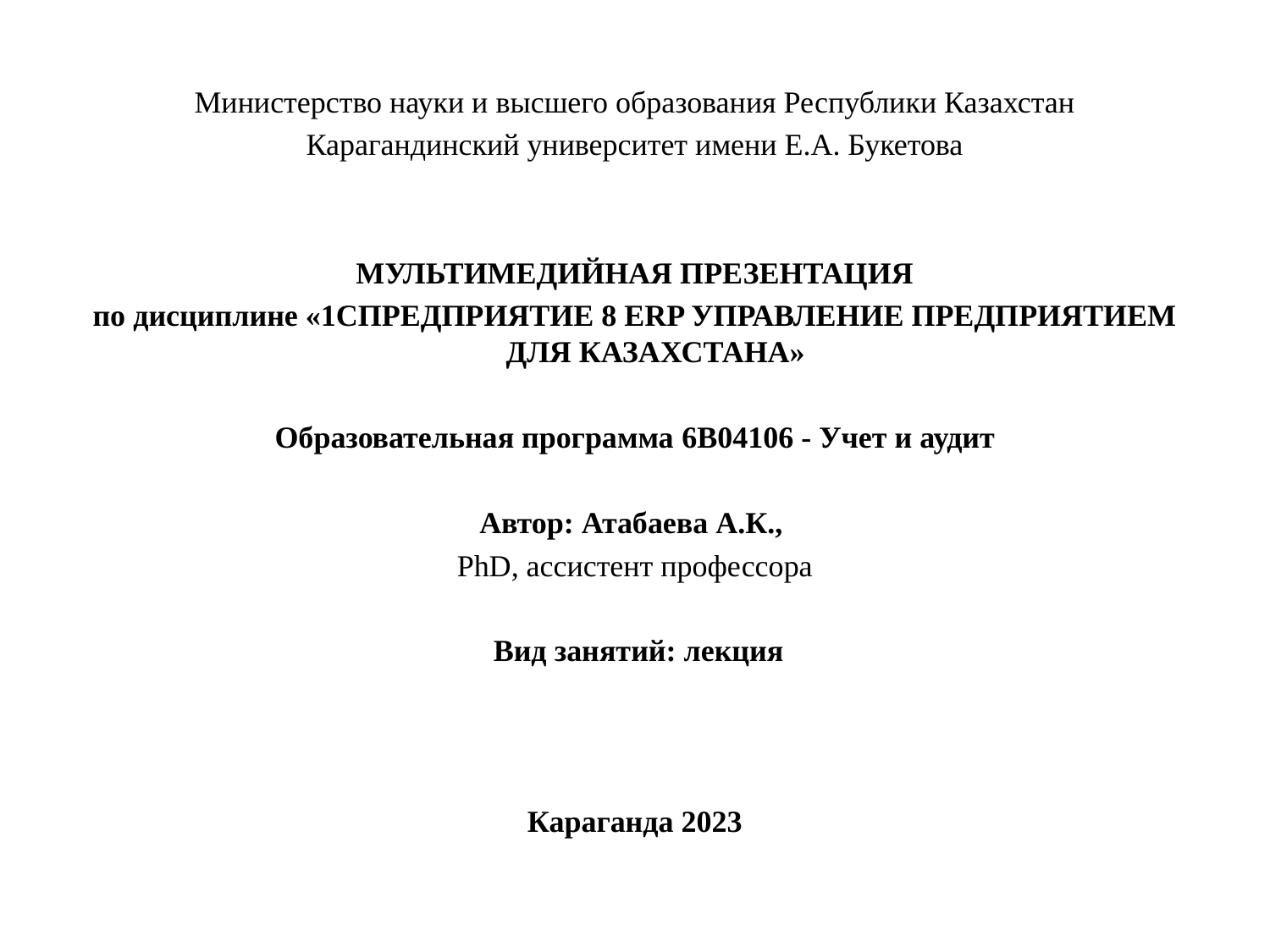

Министерство науки и высшего образования Республики Казахстан
Карагандинский университет имени Е.А. Букетова

МУЛЬТИМЕДИЙНАЯ ПРЕЗЕНТАЦИЯ
по дисциплине «1СПРЕДПРИЯТИЕ 8 ERP УПРАВЛЕНИЕ ПРЕДПРИЯТИЕМ ДЛЯ КАЗАХСТАНА»

Образовательная программа 6В04106 - Учет и аудит

Автор: Атабаева А.К.,
PhD, ассистент профессора

 Вид занятий: лекция

Караганда 2023